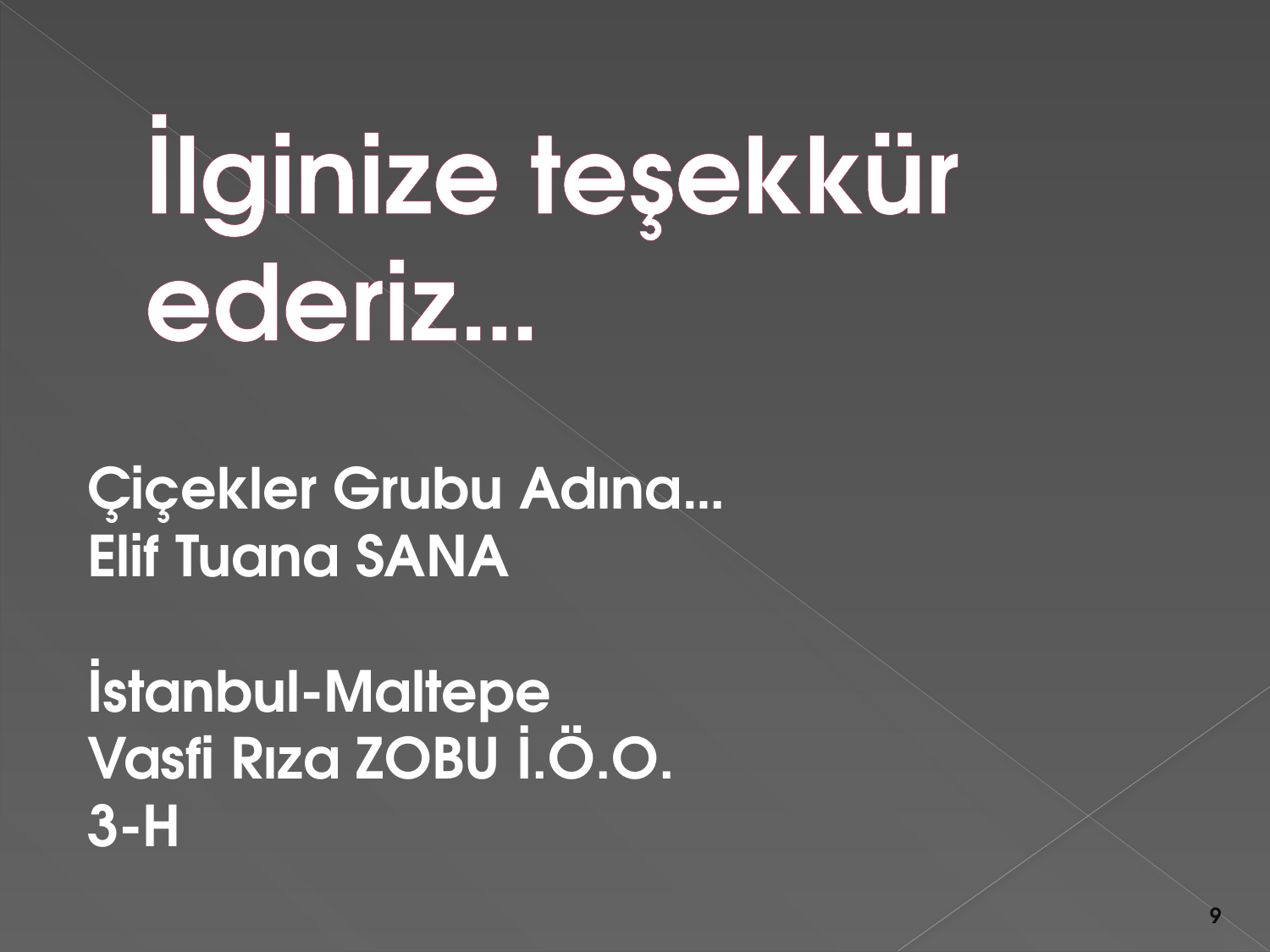

# İlginize teşekkür ederiz…
Çiçekler Grubu Adına…
Elif Tuana SANA

İstanbul-Maltepe
Vasfi Rıza ZOBU İ.Ö.O.
3-H
9